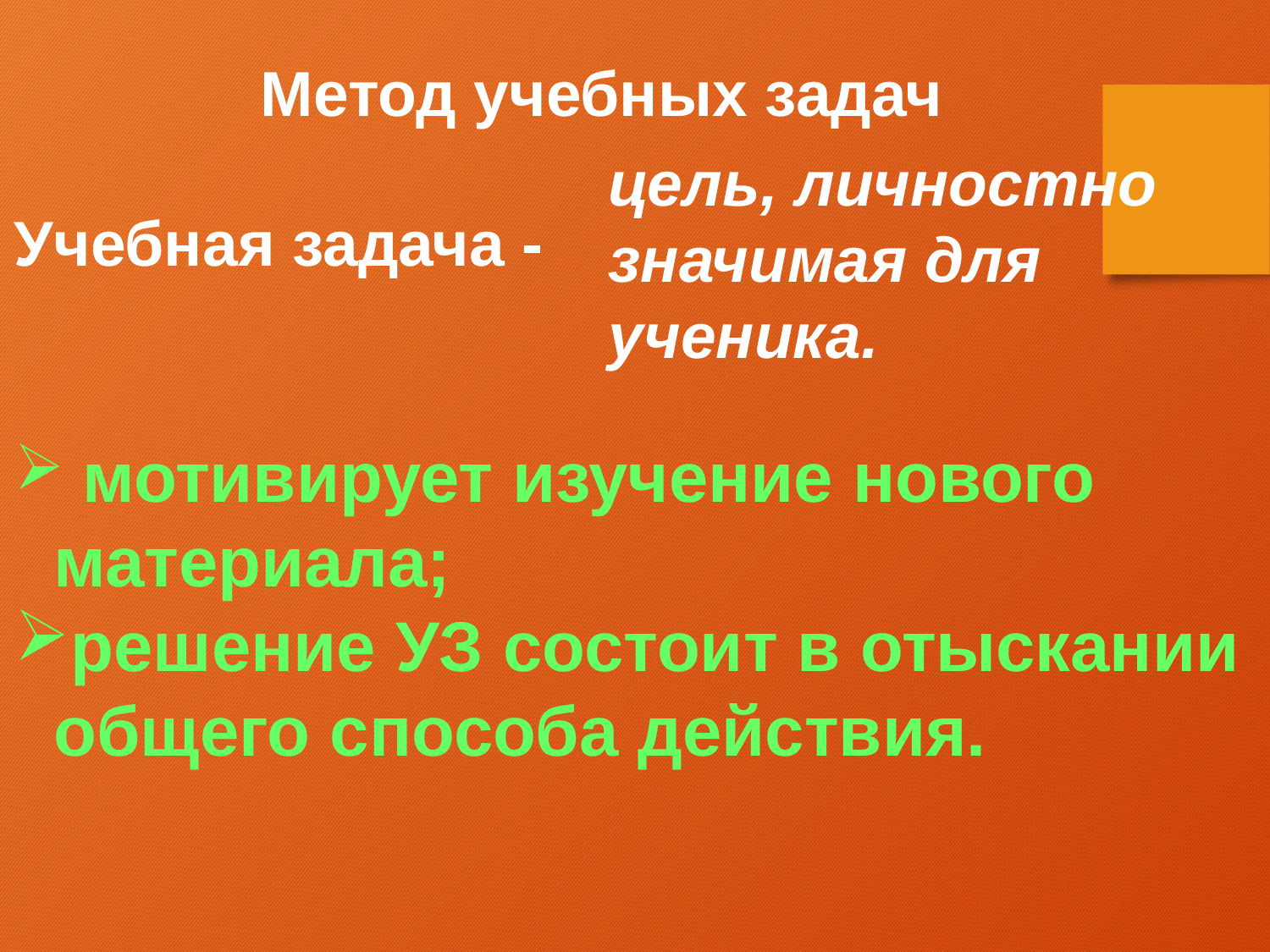

Метод учебных задач

цель, личностно
значимая для
ученика.
Учебная задача -
 мотивирует изучение нового
  материала;
решение УЗ состоит в отыскании
  общего способа действия.